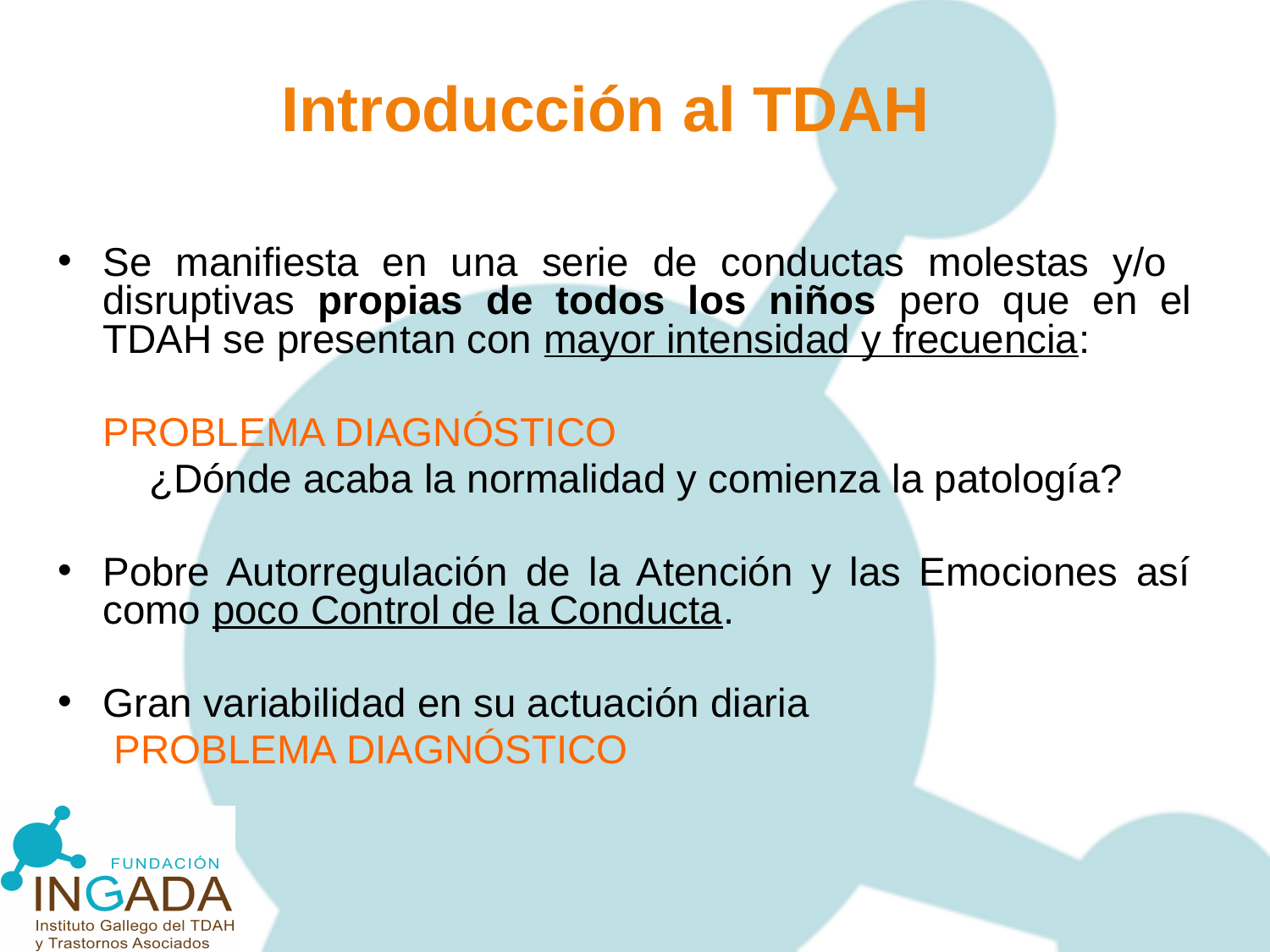

# Introducción al TDAH

Se manifiesta en una serie de conductas molestas y/o  disruptivas propias de todos los niños pero que en el TDAH se presentan con mayor intensidad y frecuencia:

			PROBLEMA DIAGNÓSTICO
        ¿Dónde acaba la normalidad y comienza la patología?

Pobre Autorregulación de la Atención y las Emociones así como poco Control de la Conducta.

Gran variabilidad en su actuación diaria
			 PROBLEMA DIAGNÓSTICO